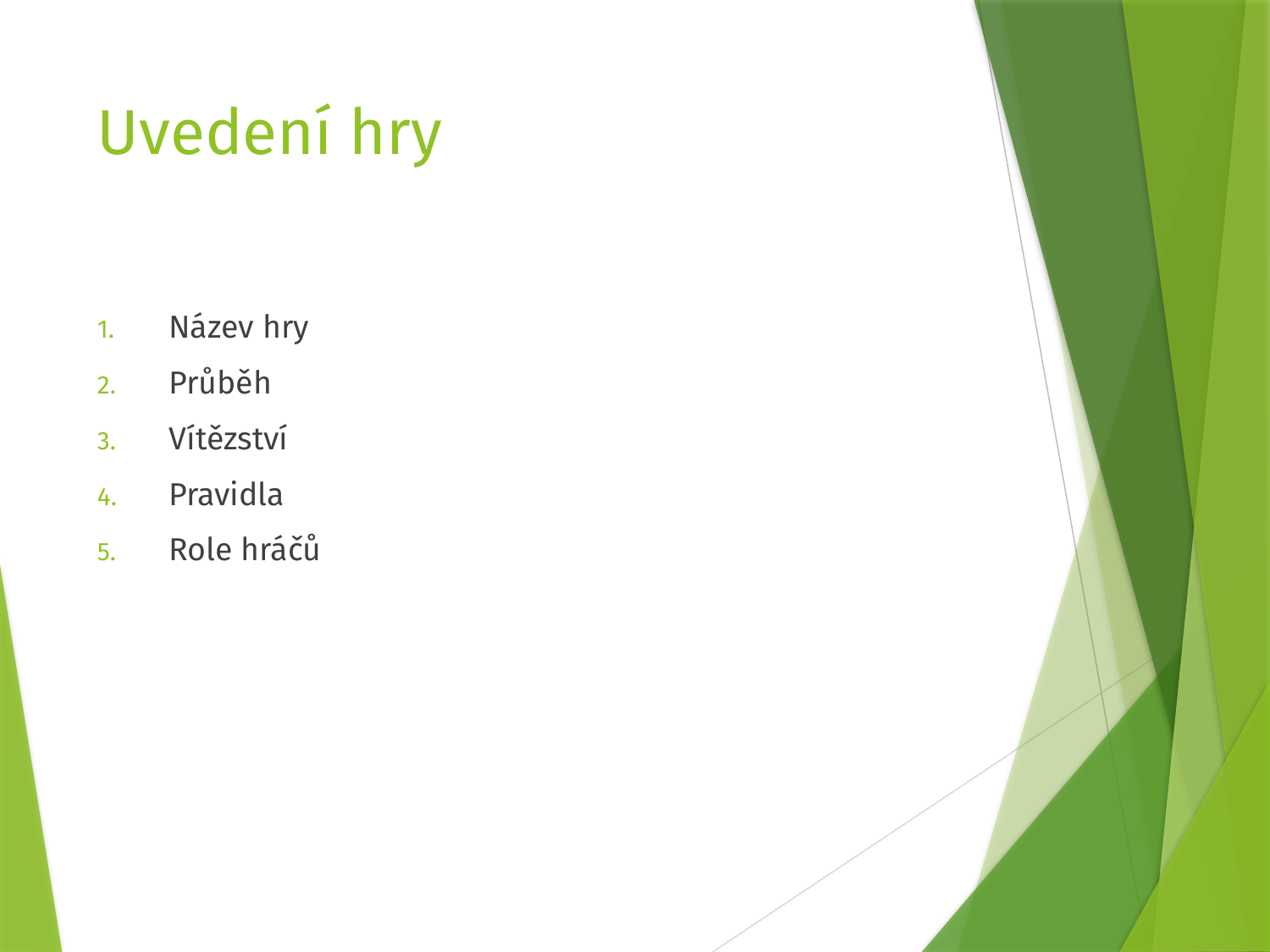

# Uvedení hry
Název hry
Průběh
Vítězství
Pravidla
Role hráčů